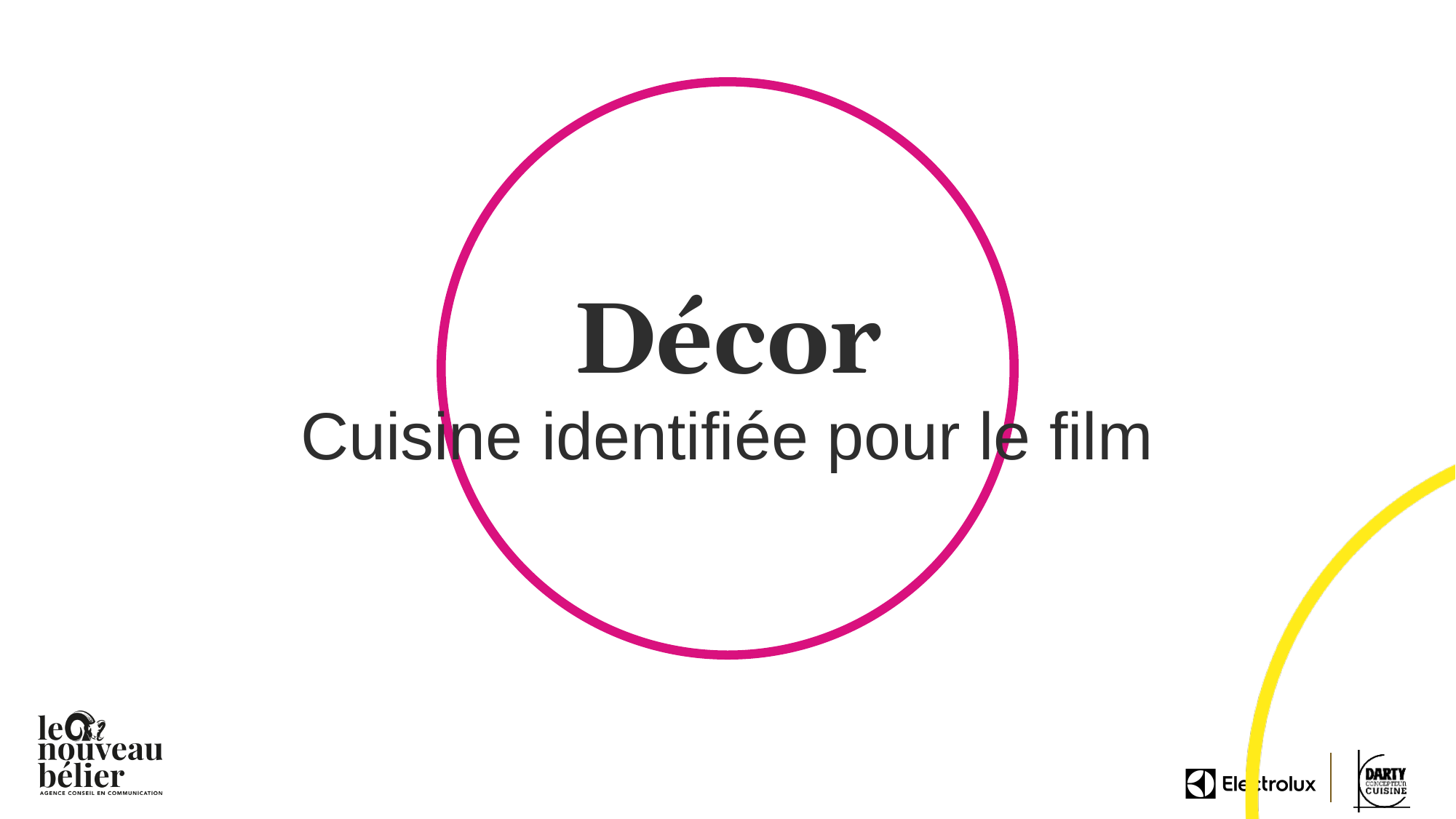

# Décor Cuisine identifiée pour le film